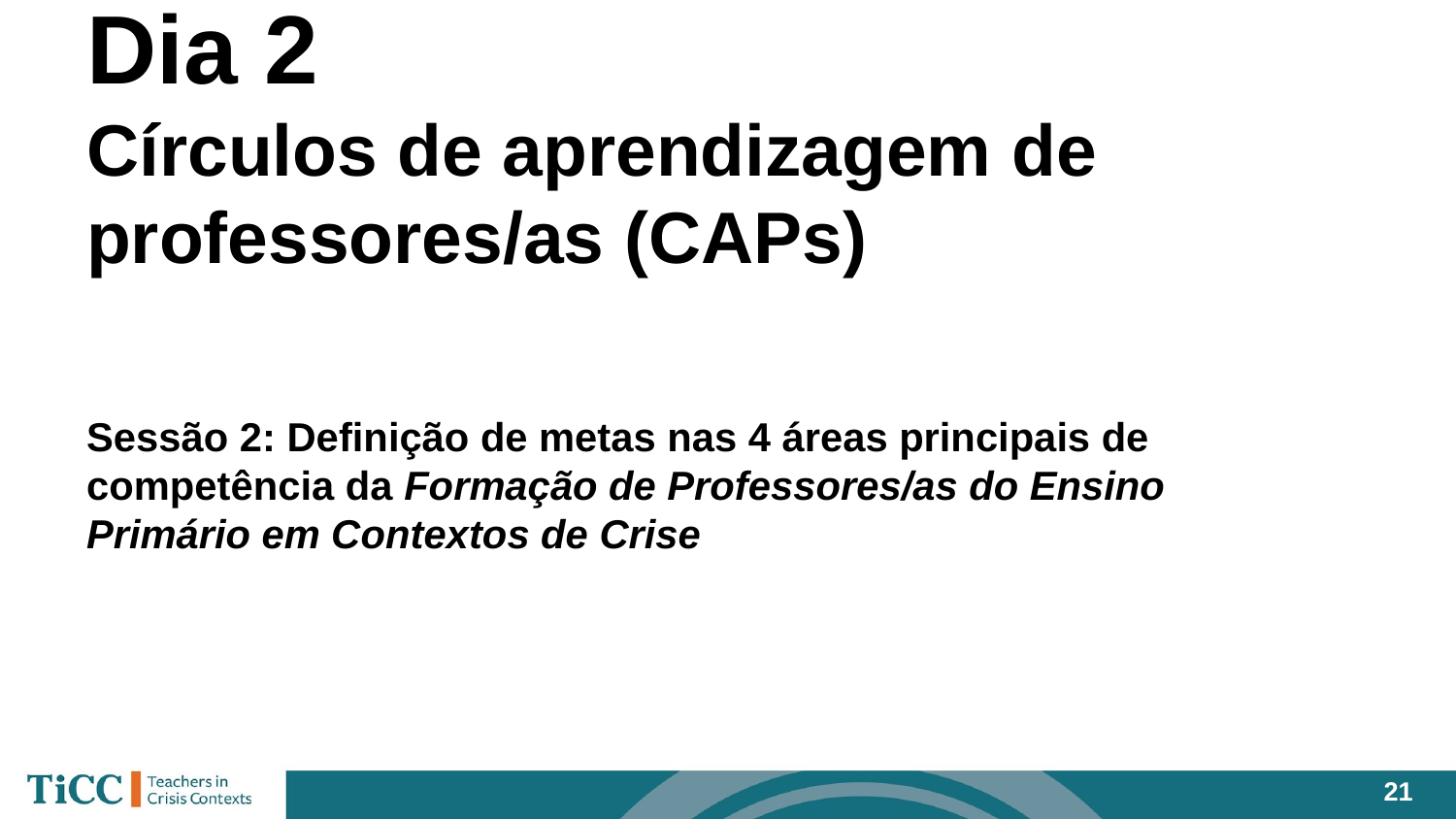

# Dia 2
Círculos de aprendizagem de professores/as (CAPs)
Sessão 2: Definição de metas nas 4 áreas principais de competência da Formação de Professores/as do Ensino Primário em Contextos de Crise
21